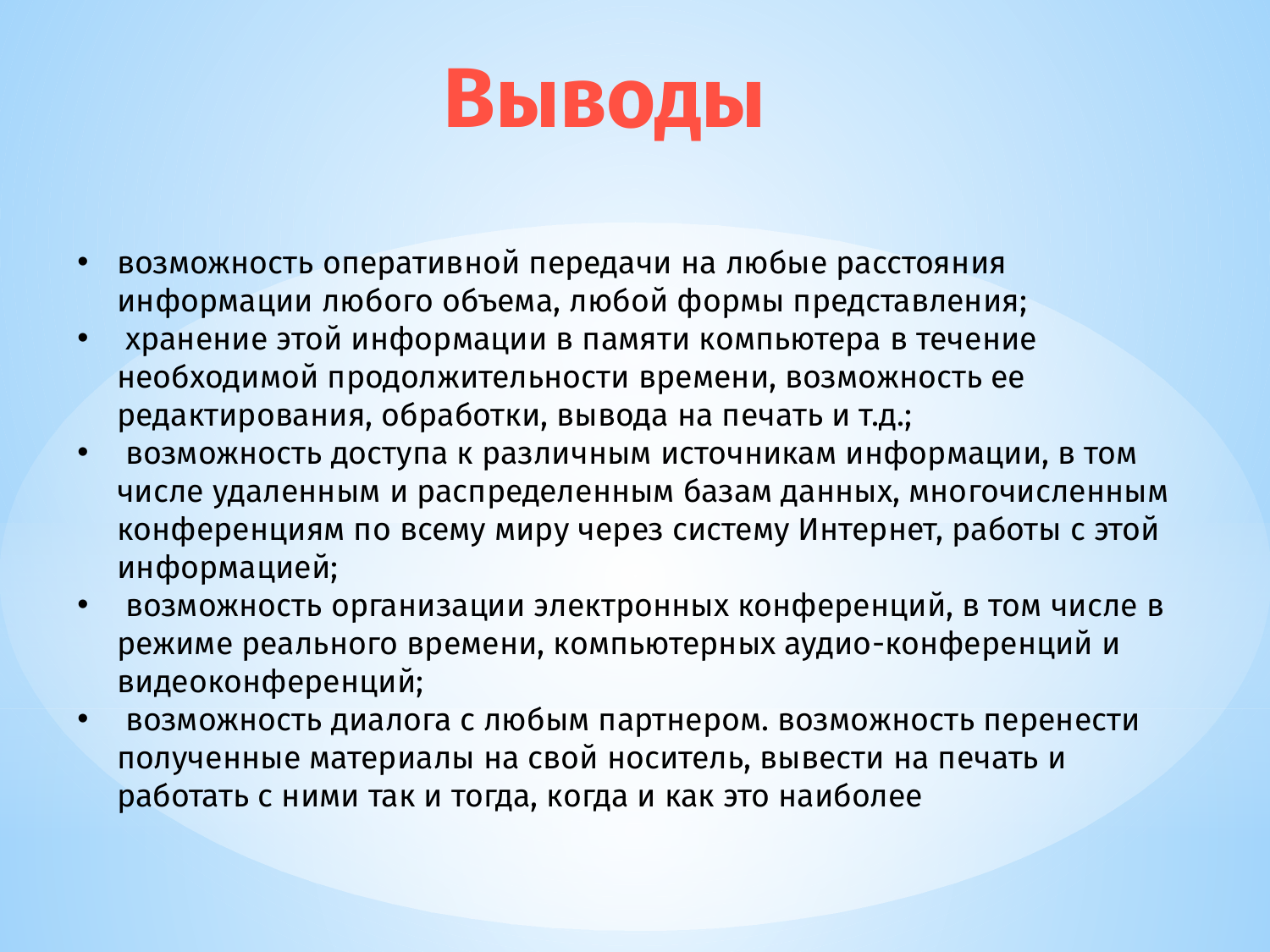

Выводы
возможность оперативной передачи на любые расстояния информации любого объема, любой формы представления;
 хранение этой информации в памяти компьютера в течение необходимой продолжительности времени, возможность ее редактирования, обработки, вывода на печать и т.д.;
 возможность доступа к различным источникам информации, в том числе удаленным и распределенным базам данных, многочисленным конференциям по всему миру через систему Интернет, работы с этой информацией;
 возможность организации электронных конференций, в том числе в режиме реального времени, компьютерных аудио-конференций и видеоконференций;
 возможность диалога с любым партнером. возможность перенести полученные материалы на свой носитель, вывести на печать и работать с ними так и тогда, когда и как это наиболее